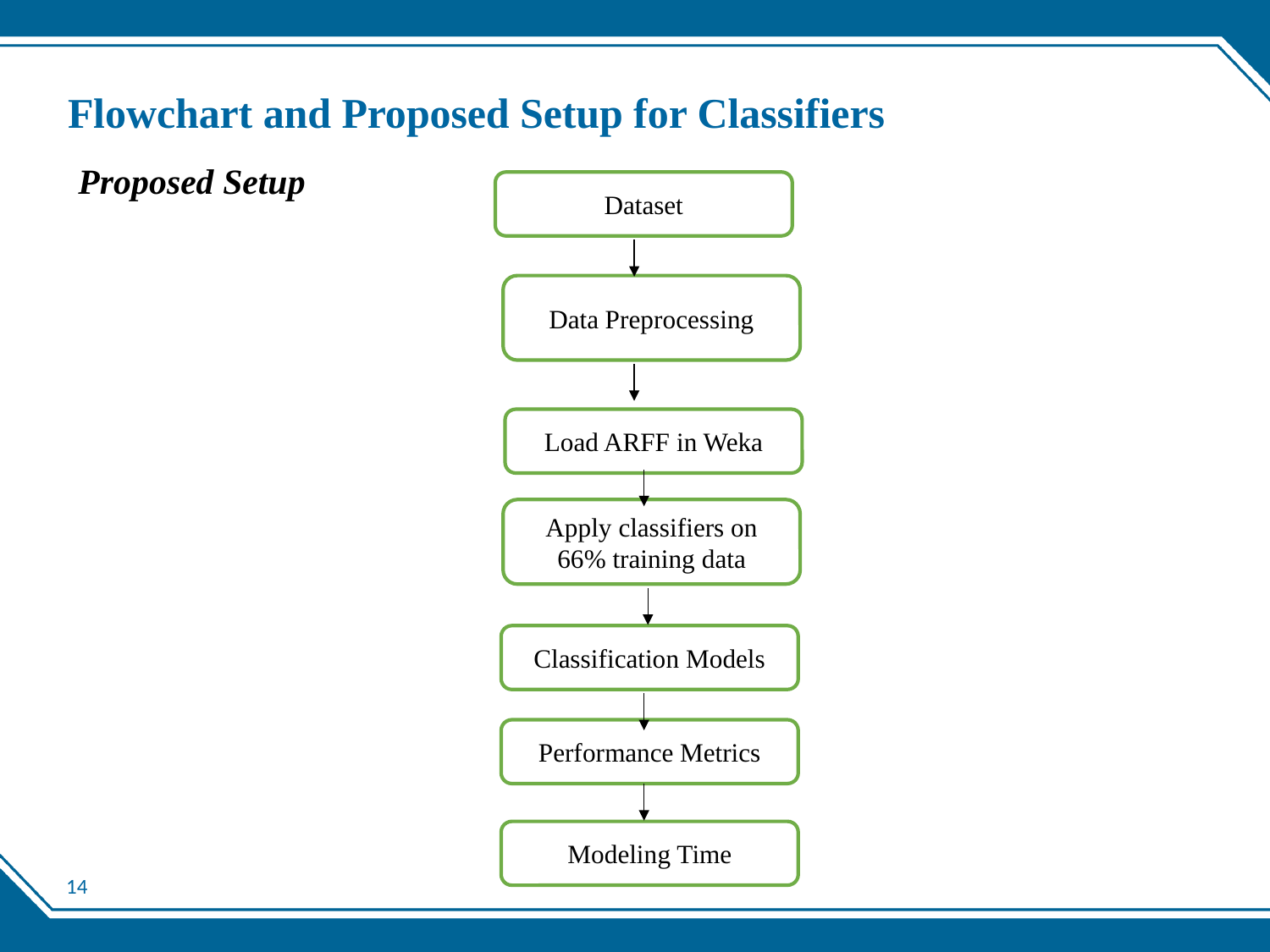

# Flowchart and Proposed Setup for Classifiers
Proposed Setup
Dataset
Data Preprocessing
Load ARFF in Weka
Apply classifiers on 66% training data
Classification Models
Performance Metrics
Modeling Time